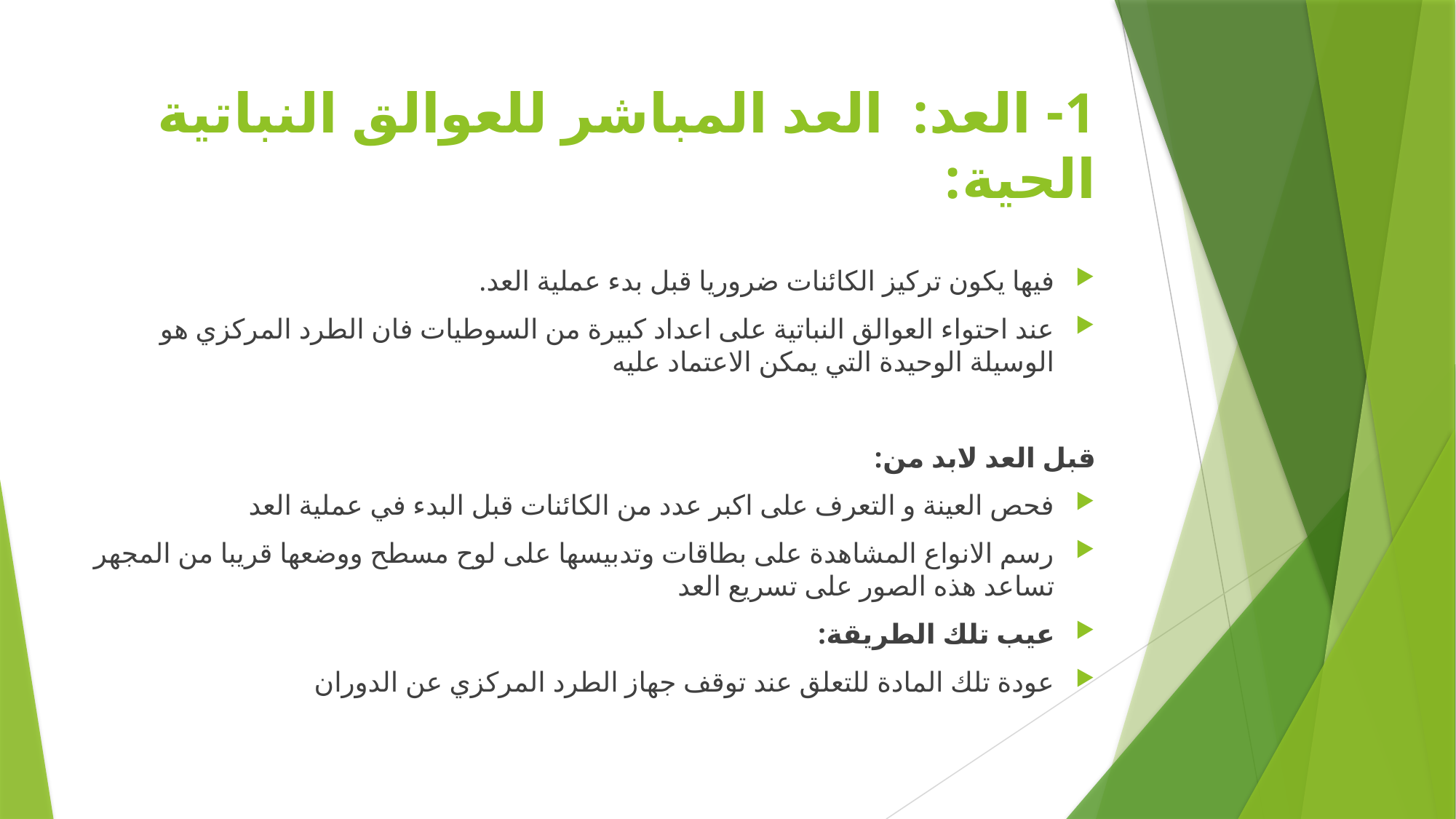

# 1- العد:  العد المباشر للعوالق النباتية الحية:
فيها يكون تركيز الكائنات ضروريا قبل بدء عملية العد.
عند احتواء العوالق النباتية على اعداد كبيرة من السوطيات فان الطرد المركزي هو الوسيلة الوحيدة التي يمكن الاعتماد عليه

قبل العد لابد من:
فحص العينة و التعرف على اكبر عدد من الكائنات قبل البدء في عملية العد
رسم الانواع المشاهدة على بطاقات وتدبيسها على لوح مسطح ووضعها قريبا من المجهر تساعد هذه الصور على تسريع العد
عيب تلك الطريقة:
عودة تلك المادة للتعلق عند توقف جهاز الطرد المركزي عن الدوران